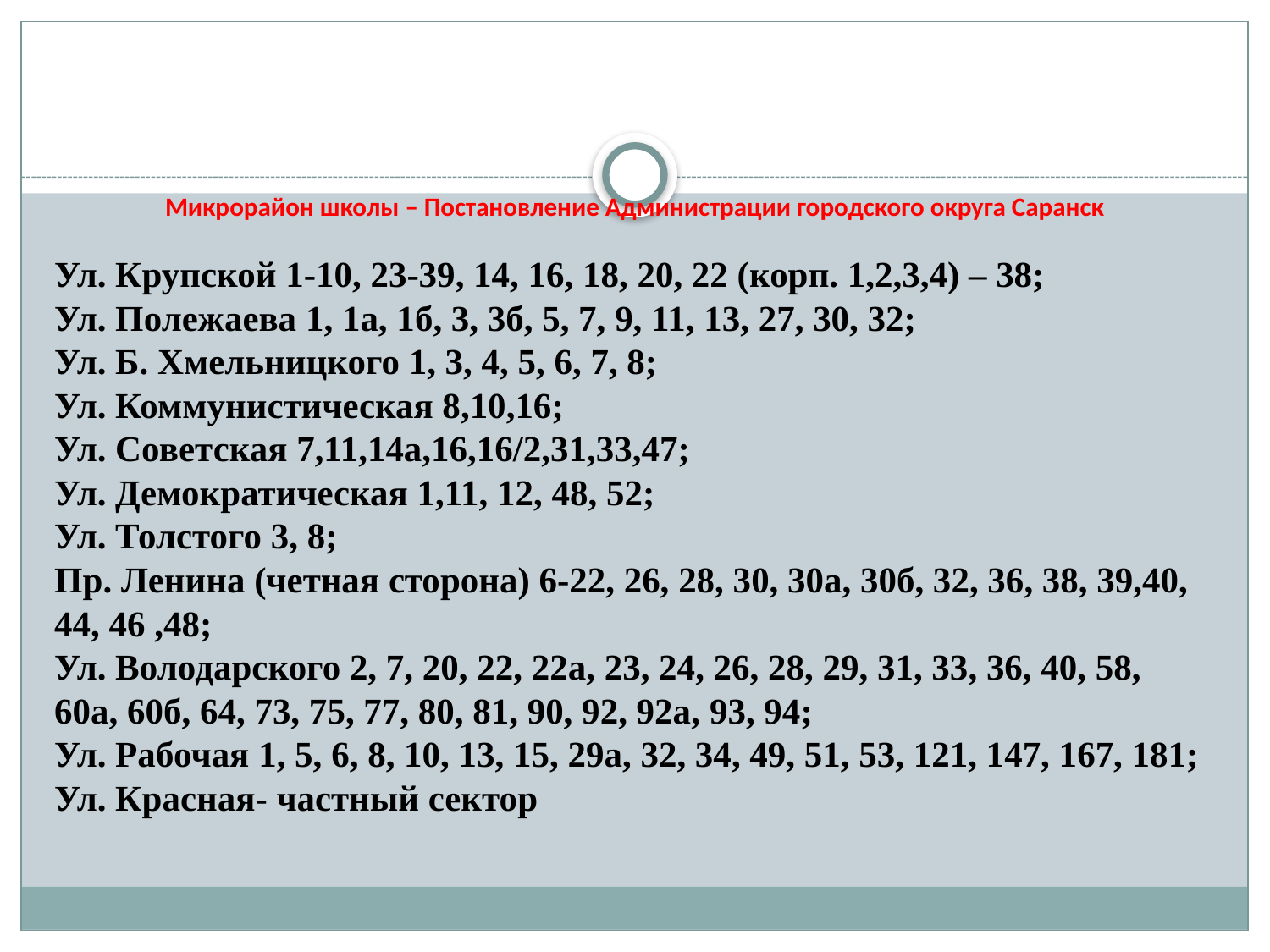

# Микрорайон школы – Постановление Администрации городского округа Саранск

Ул. Крупской 1-10, 23-39, 14, 16, 18, 20, 22 (корп. 1,2,3,4) – 38;
Ул. Полежаева 1, 1а, 1б, 3, 3б, 5, 7, 9, 11, 13, 27, 30, 32;
Ул. Б. Хмельницкого 1, 3, 4, 5, 6, 7, 8;
Ул. Коммунистическая 8,10,16;
Ул. Советская 7,11,14а,16,16/2,31,33,47;
Ул. Демократическая 1,11, 12, 48, 52;
Ул. Толстого 3, 8;
Пр. Ленина (четная сторона) 6-22, 26, 28, 30, 30а, 30б, 32, 36, 38, 39,40, 44, 46 ,48;
Ул. Володарского 2, 7, 20, 22, 22а, 23, 24, 26, 28, 29, 31, 33, 36, 40, 58, 60а, 60б, 64, 73, 75, 77, 80, 81, 90, 92, 92а, 93, 94;
Ул. Рабочая 1, 5, 6, 8, 10, 13, 15, 29а, 32, 34, 49, 51, 53, 121, 147, 167, 181;
Ул. Красная- частный сектор